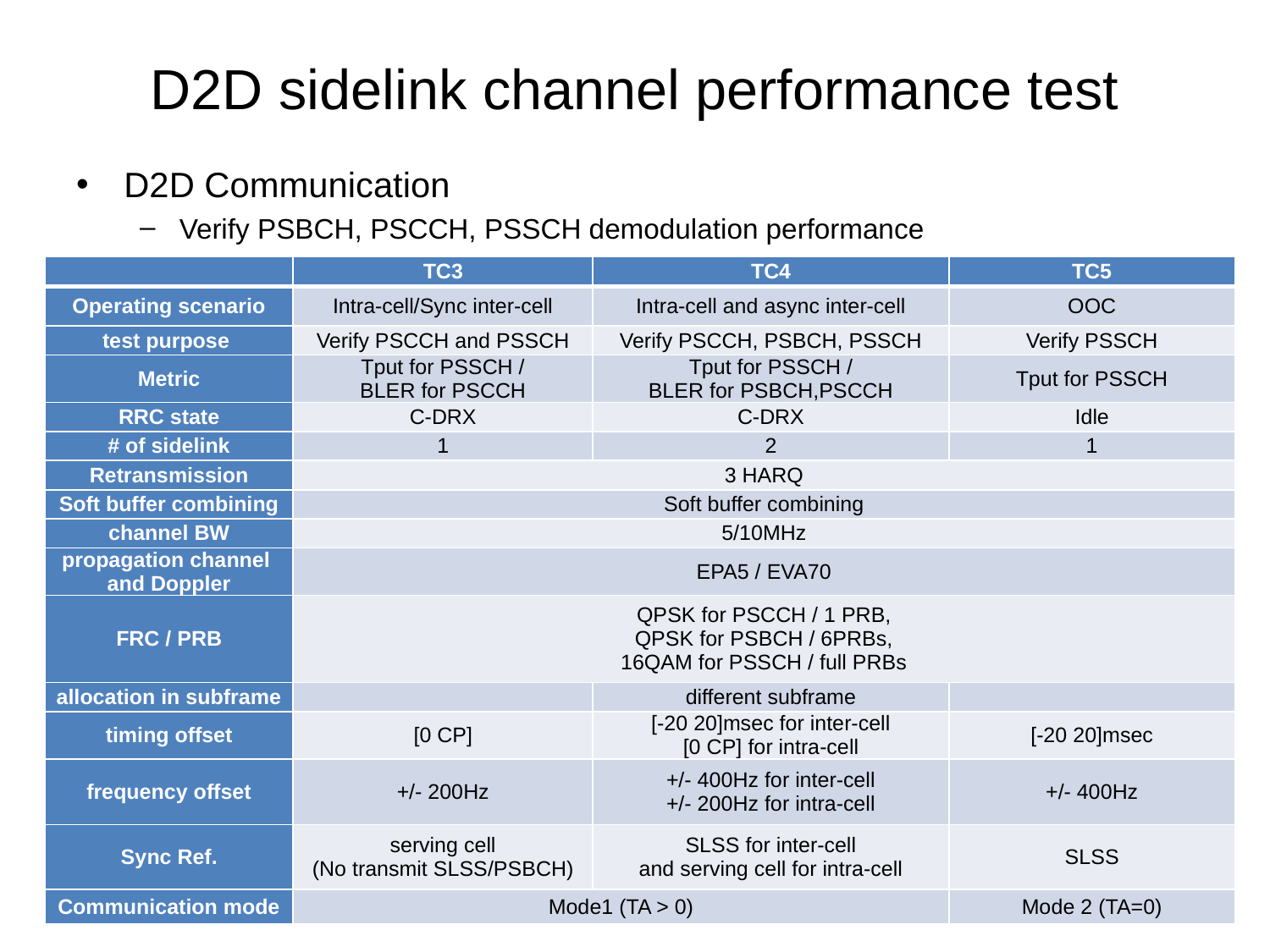

# D2D sidelink channel performance test
D2D Communication
Verify PSBCH, PSCCH, PSSCH demodulation performance
|  | TC3 | TC4 | TC5 |
| --- | --- | --- | --- |
| Operating scenario | Intra-cell/Sync inter-cell | Intra-cell and async inter-cell | OOC |
| test purpose | Verify PSCCH and PSSCH | Verify PSCCH, PSBCH, PSSCH | Verify PSSCH |
| Metric | Tput for PSSCH / BLER for PSCCH | Tput for PSSCH / BLER for PSBCH,PSCCH | Tput for PSSCH |
| RRC state | C-DRX | C-DRX | Idle |
| # of sidelink | 1 | 2 | 1 |
| Retransmission | 3 HARQ |  |  |
| Soft buffer combining | Soft buffer combining |  |  |
| channel BW | 5/10MHz |  |  |
| propagation channel and Doppler | EPA5 / EVA70 |  |  |
| FRC / PRB | QPSK for PSCCH / 1 PRB, QPSK for PSBCH / 6PRBs, 16QAM for PSSCH / full PRBs |  |  |
| allocation in subframe |  | different subframe |  |
| timing offset | [0 CP] | [-20 20]msec for inter-cell [0 CP] for intra-cell | [-20 20]msec |
| frequency offset | +/- 200Hz | +/- 400Hz for inter-cell +/- 200Hz for intra-cell | +/- 400Hz |
| Sync Ref. | serving cell (No transmit SLSS/PSBCH) | SLSS for inter-cell and serving cell for intra-cell | SLSS |
| Communication mode | Mode1 (TA > 0) |  | Mode 2 (TA=0) |